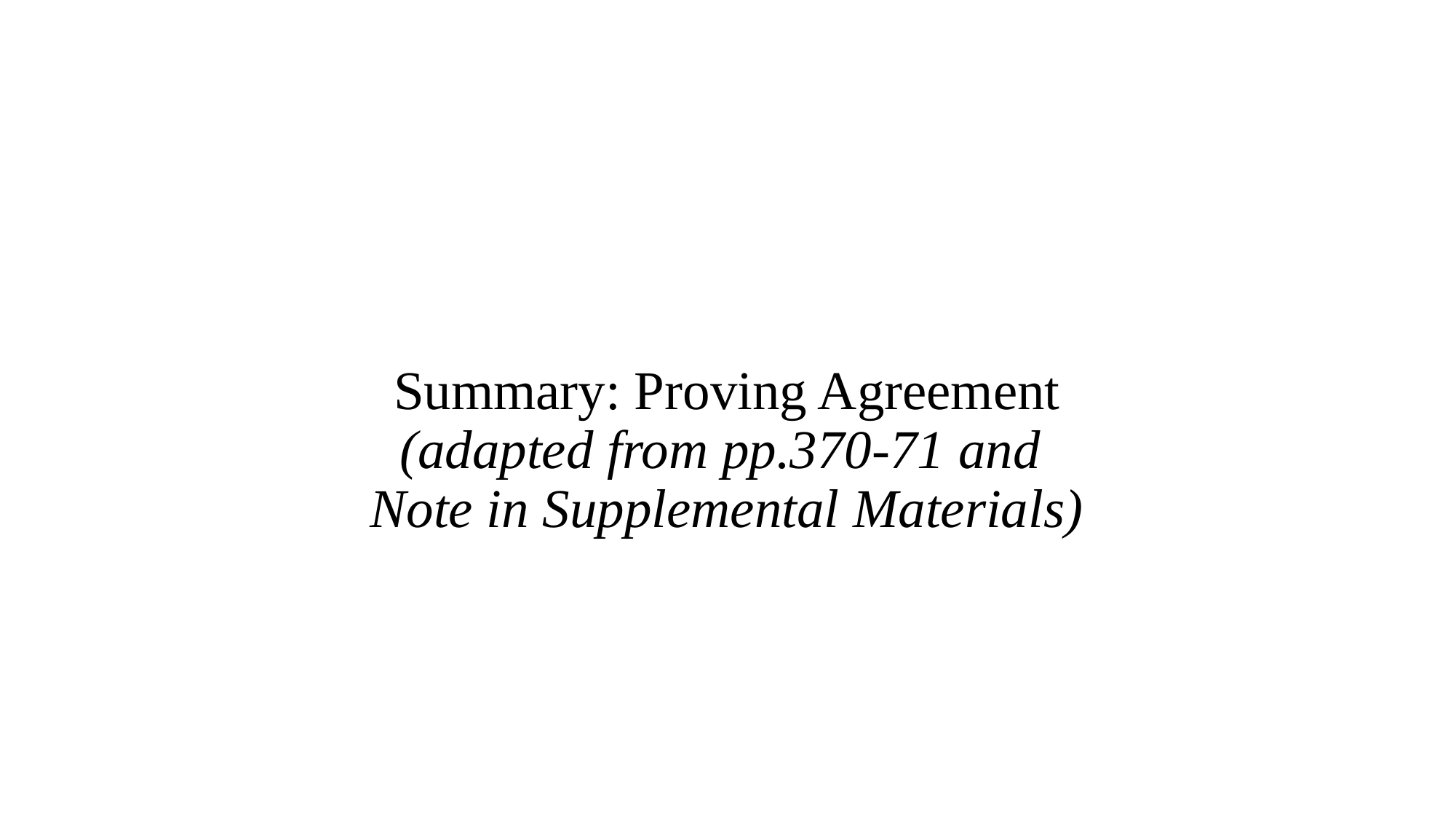

# Summary: Proving Agreement (adapted from pp.370-71 and Note in Supplemental Materials)